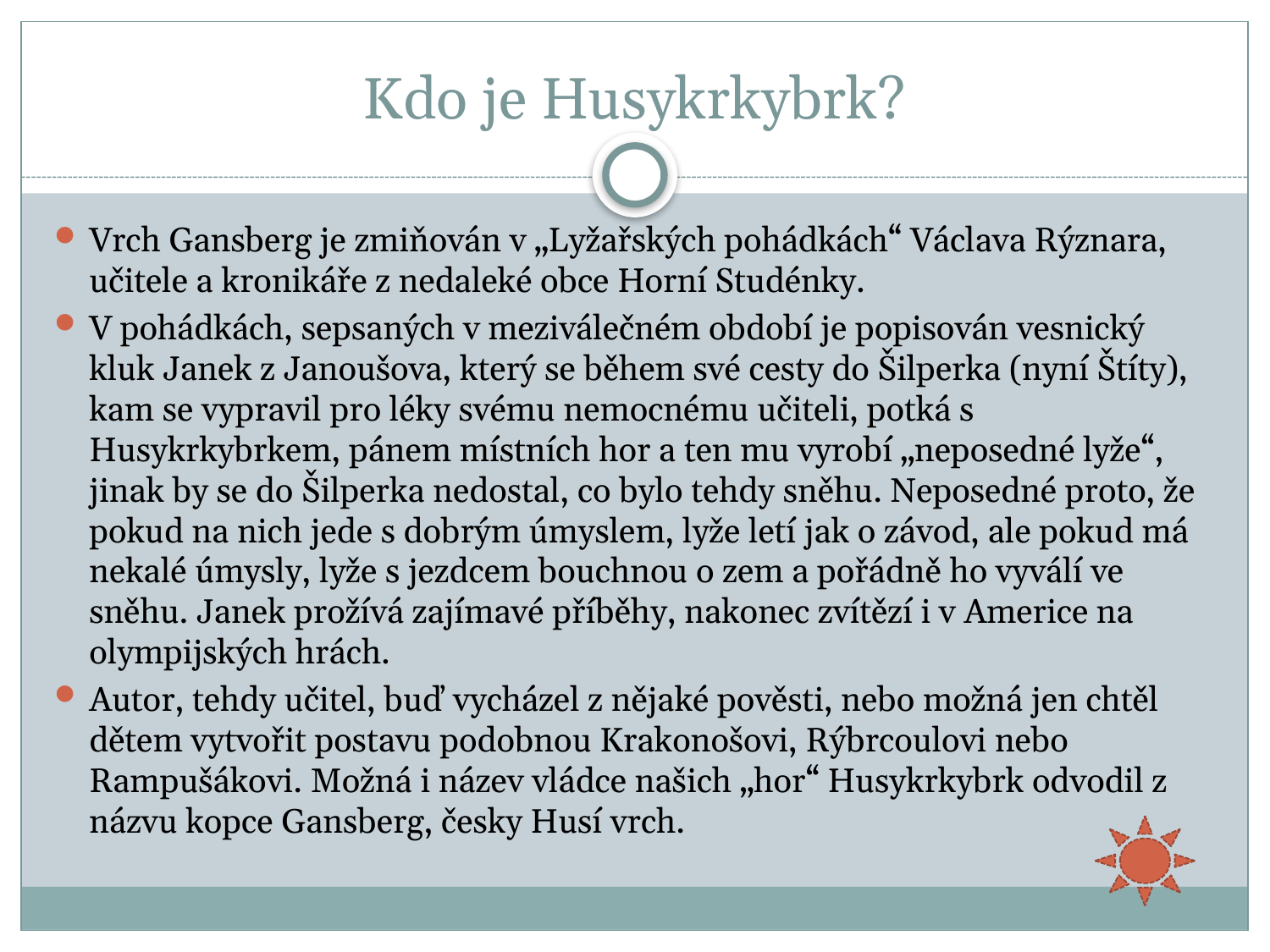

# Kdo je Husykrkybrk?
Vrch Gansberg je zmiňován v „Lyžařských pohádkách“ Václava Rýznara, učitele a kronikáře z nedaleké obce Horní Studénky.
V pohádkách, sepsaných v meziválečném období je popisován vesnický kluk Janek z Janoušova, který se během své cesty do Šilperka (nyní Štíty), kam se vypravil pro léky svému nemocnému učiteli, potká s Husykrkybrkem, pánem místních hor a ten mu vyrobí „neposedné lyže“, jinak by se do Šilperka nedostal, co bylo tehdy sněhu. Neposedné proto, že pokud na nich jede s dobrým úmyslem, lyže letí jak o závod, ale pokud má nekalé úmysly, lyže s jezdcem bouchnou o zem a pořádně ho vyválí ve sněhu. Janek prožívá zajímavé příběhy, nakonec zvítězí i v Americe na olympijských hrách.
Autor, tehdy učitel, buď vycházel z nějaké pověsti, nebo možná jen chtěl dětem vytvořit postavu podobnou Krakonošovi, Rýbrcoulovi nebo Rampušákovi. Možná i název vládce našich „hor“ Husykrkybrk odvodil z názvu kopce Gansberg, česky Husí vrch.